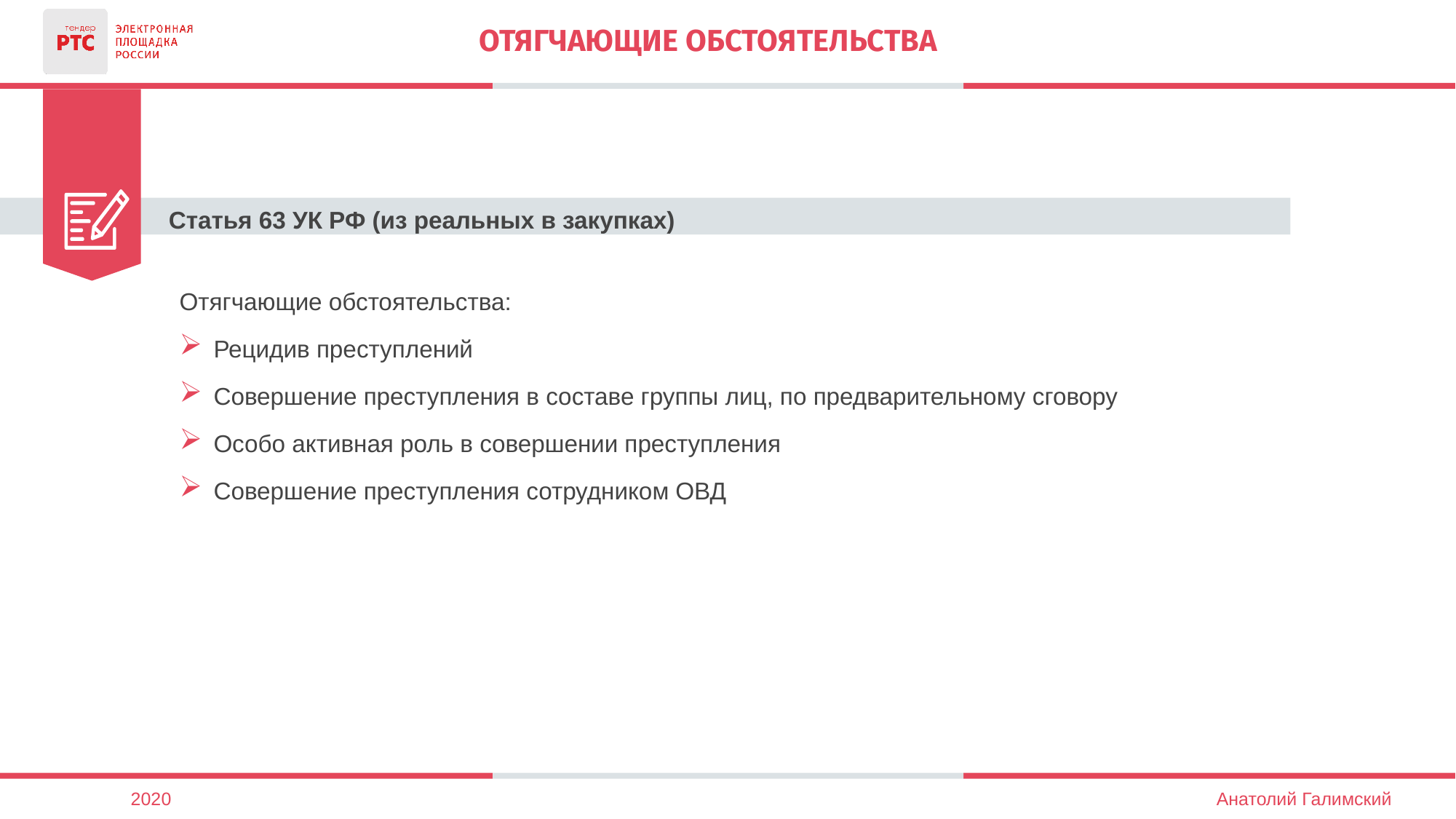

# Отягчающие обстоятельства

Статья 63 УК РФ (из реальных в закупках)
Отягчающие обстоятельства:
Рецидив преступлений
Совершение преступления в составе группы лиц, по предварительному сговору
Особо активная роль в совершении преступления
Совершение преступления сотрудником ОВД

2020
Анатолий Галимский